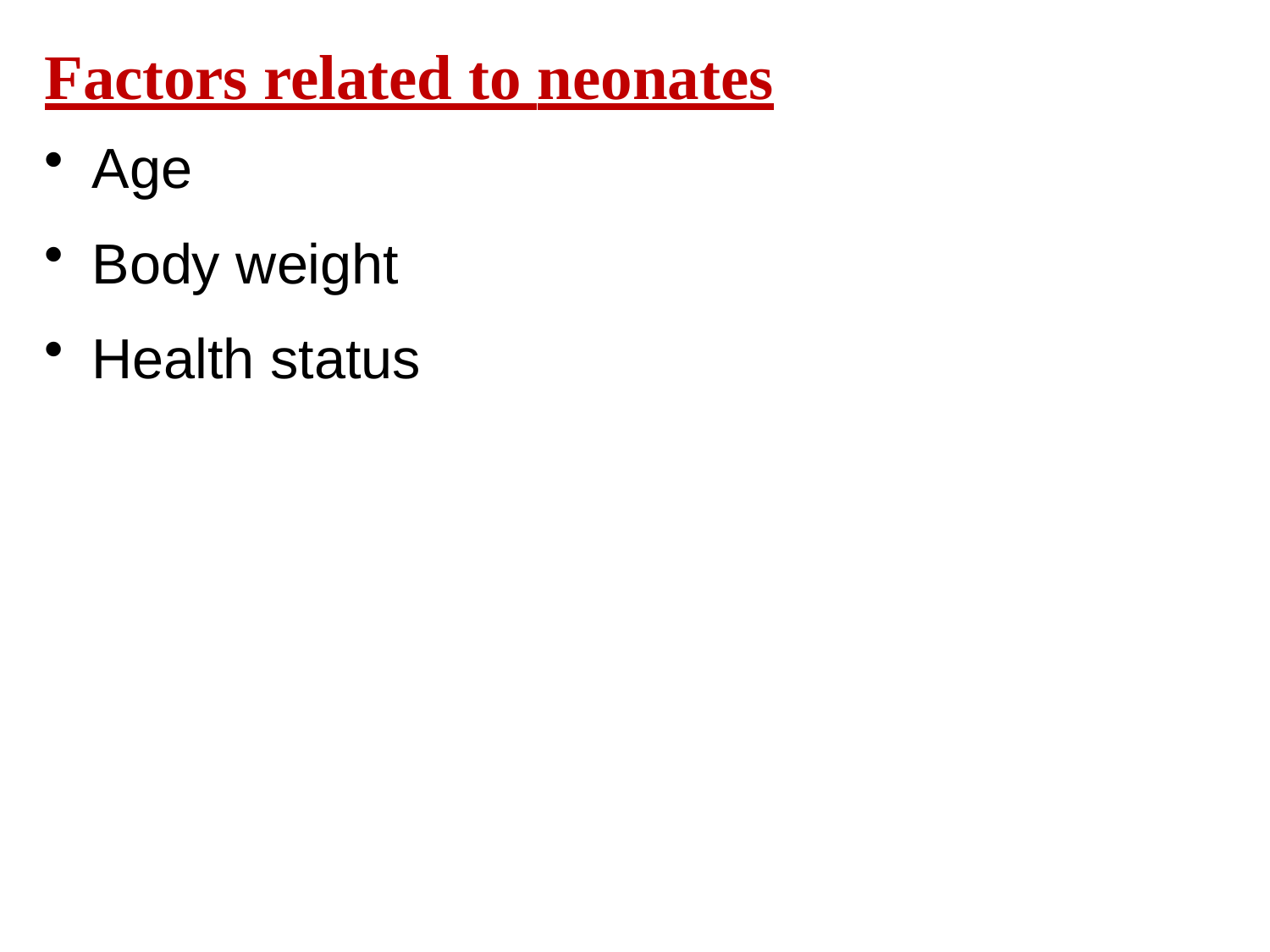

# Factors related to neonates
Age
Body weight
Health status